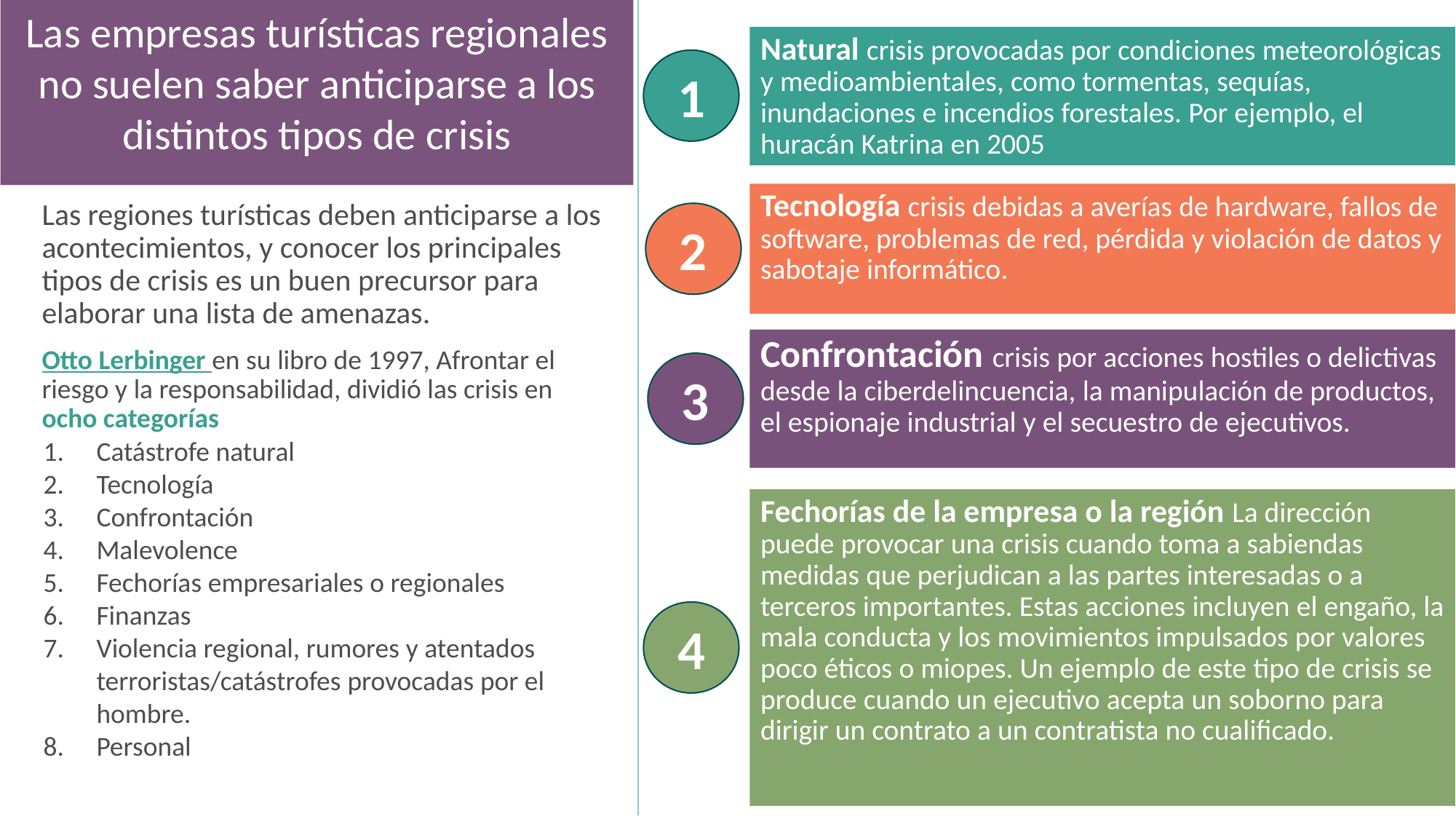

Las empresas turísticas regionales no suelen saber anticiparse a los distintos tipos de crisis
Natural crisis provocadas por condiciones meteorológicas y medioambientales, como tormentas, sequías, inundaciones e incendios forestales. Por ejemplo, el huracán Katrina en 2005
1
Tecnología crisis debidas a averías de hardware, fallos de software, problemas de red, pérdida y violación de datos y sabotaje informático.
Las regiones turísticas deben anticiparse a los acontecimientos, y conocer los principales tipos de crisis es un buen precursor para elaborar una lista de amenazas.
Otto Lerbinger en su libro de 1997, Afrontar el riesgo y la responsabilidad, dividió las crisis en ocho categorías
Catástrofe natural
Tecnología
Confrontación
Malevolence
Fechorías empresariales o regionales
Finanzas
Violencia regional, rumores y atentados terroristas/catástrofes provocadas por el hombre.
Personal
2
Confrontación crisis por acciones hostiles o delictivas desde la ciberdelincuencia, la manipulación de productos, el espionaje industrial y el secuestro de ejecutivos.
3
Fechorías de la empresa o la región La dirección puede provocar una crisis cuando toma a sabiendas medidas que perjudican a las partes interesadas o a terceros importantes. Estas acciones incluyen el engaño, la mala conducta y los movimientos impulsados por valores poco éticos o miopes. Un ejemplo de este tipo de crisis se produce cuando un ejecutivo acepta un soborno para dirigir un contrato a un contratista no cualificado.
4